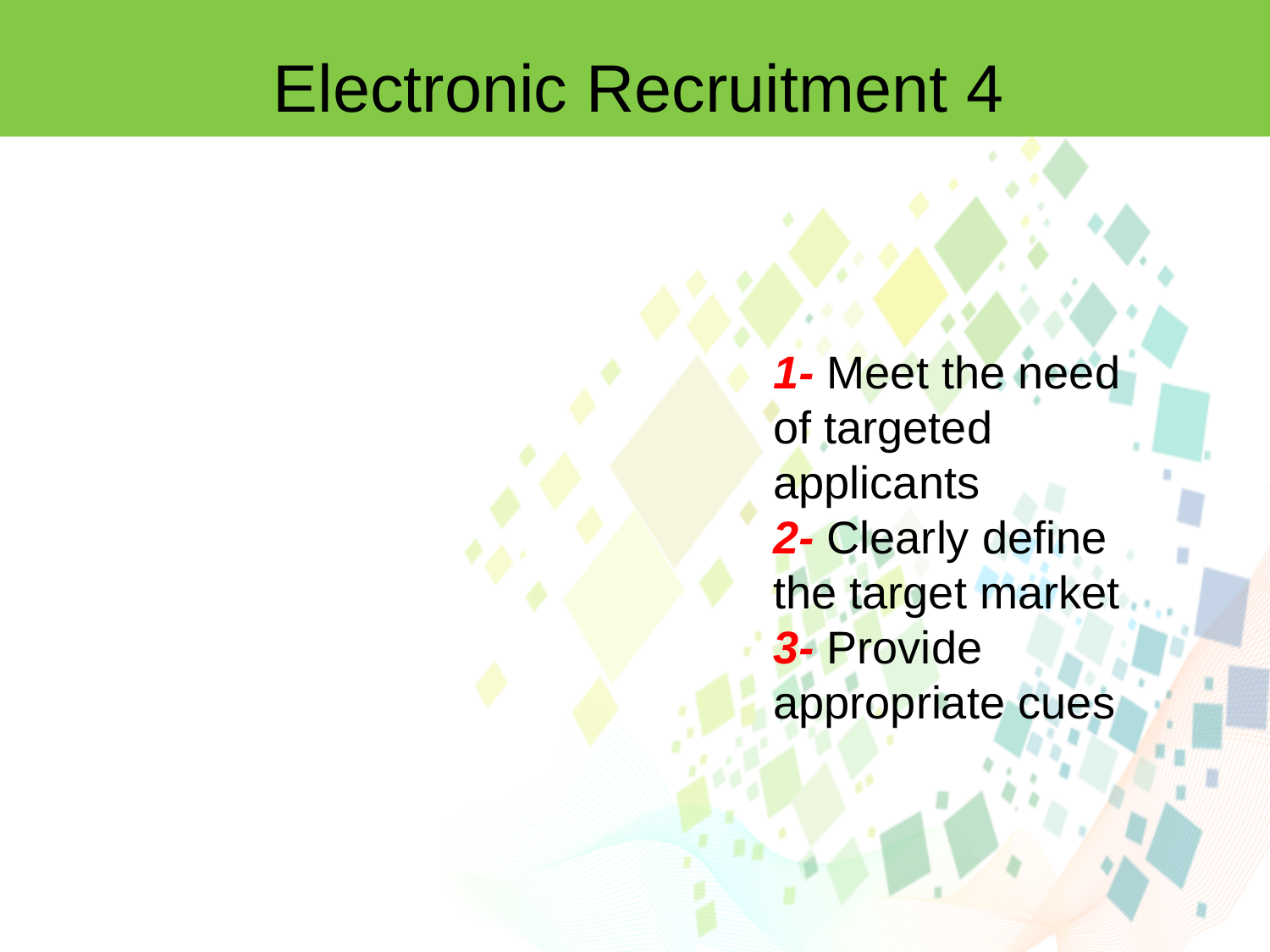

Electronic Recruitment 4
1- Meet the need of targeted applicants
2- Clearly define the target market
3- Provide appropriate cues